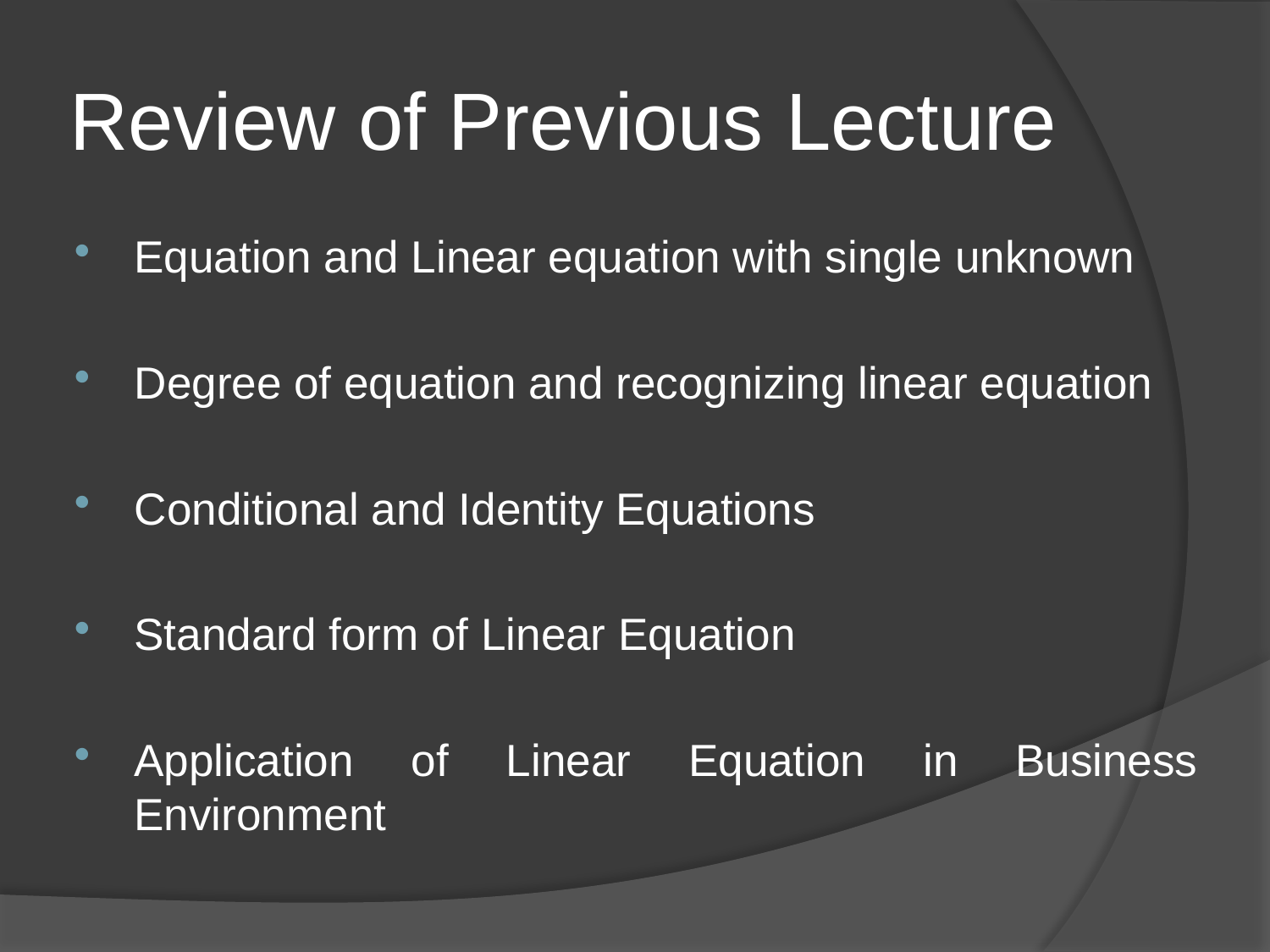

# Review of Previous Lecture
Equation and Linear equation with single unknown

Degree of equation and recognizing linear equation

Conditional and Identity Equations

Standard form of Linear Equation

Application of Linear Equation in Business Environment